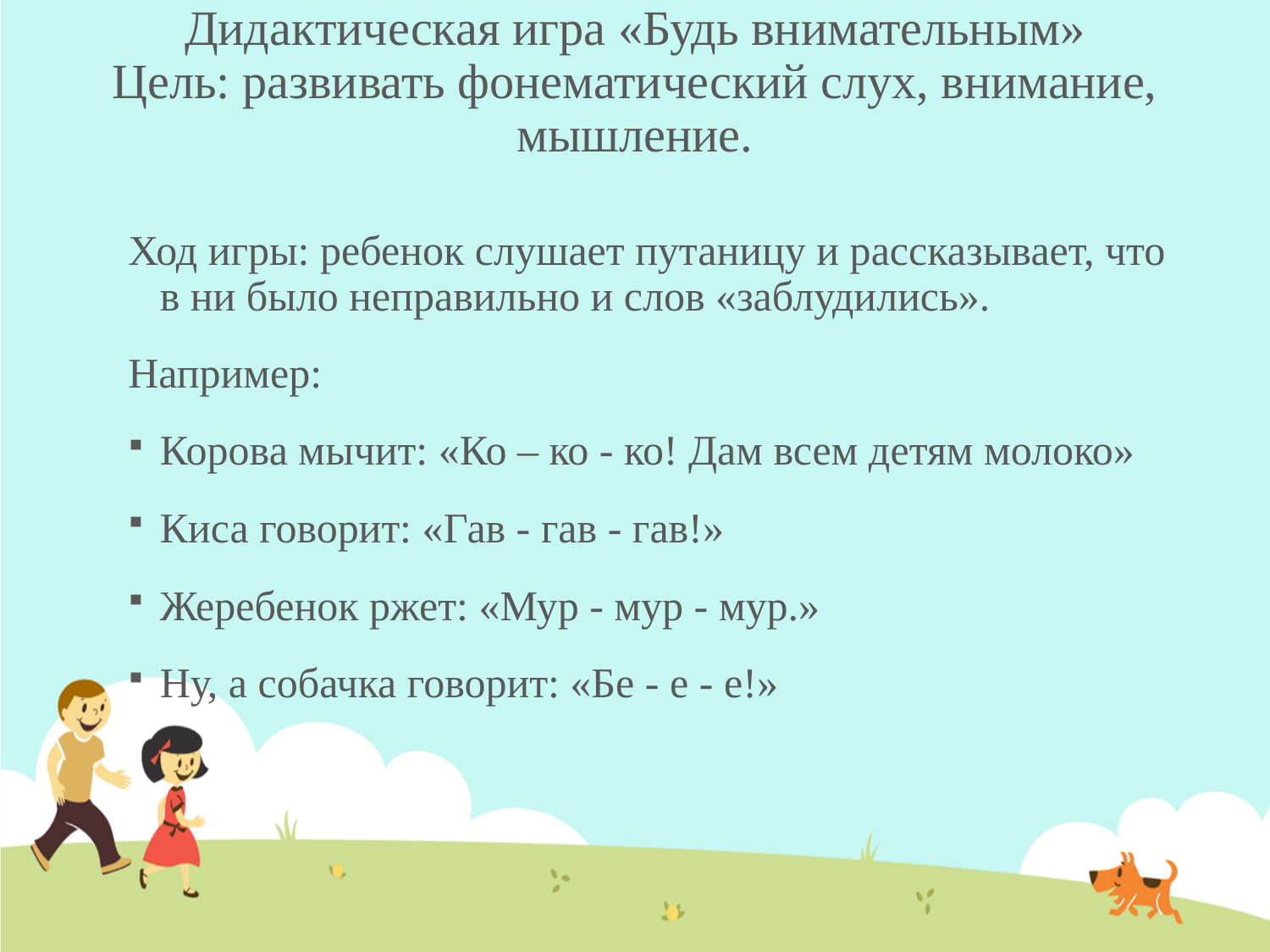

# Дидактическая игра «Будь внимательным» Цель: развивать фонематический слух, внимание, мышление.
Ход игры: ребенок слушает путаницу и рассказывает, что в ни было неправильно и слов «заблудились».
Например:
Корова мычит: «Ко – ко - ко! Дам всем детям молоко»
Киса говорит: «Гав - гав - гав!»
Жеребенок ржет: «Мур - мур - мур.»
Ну, а собачка говорит: «Бе - е - е!»